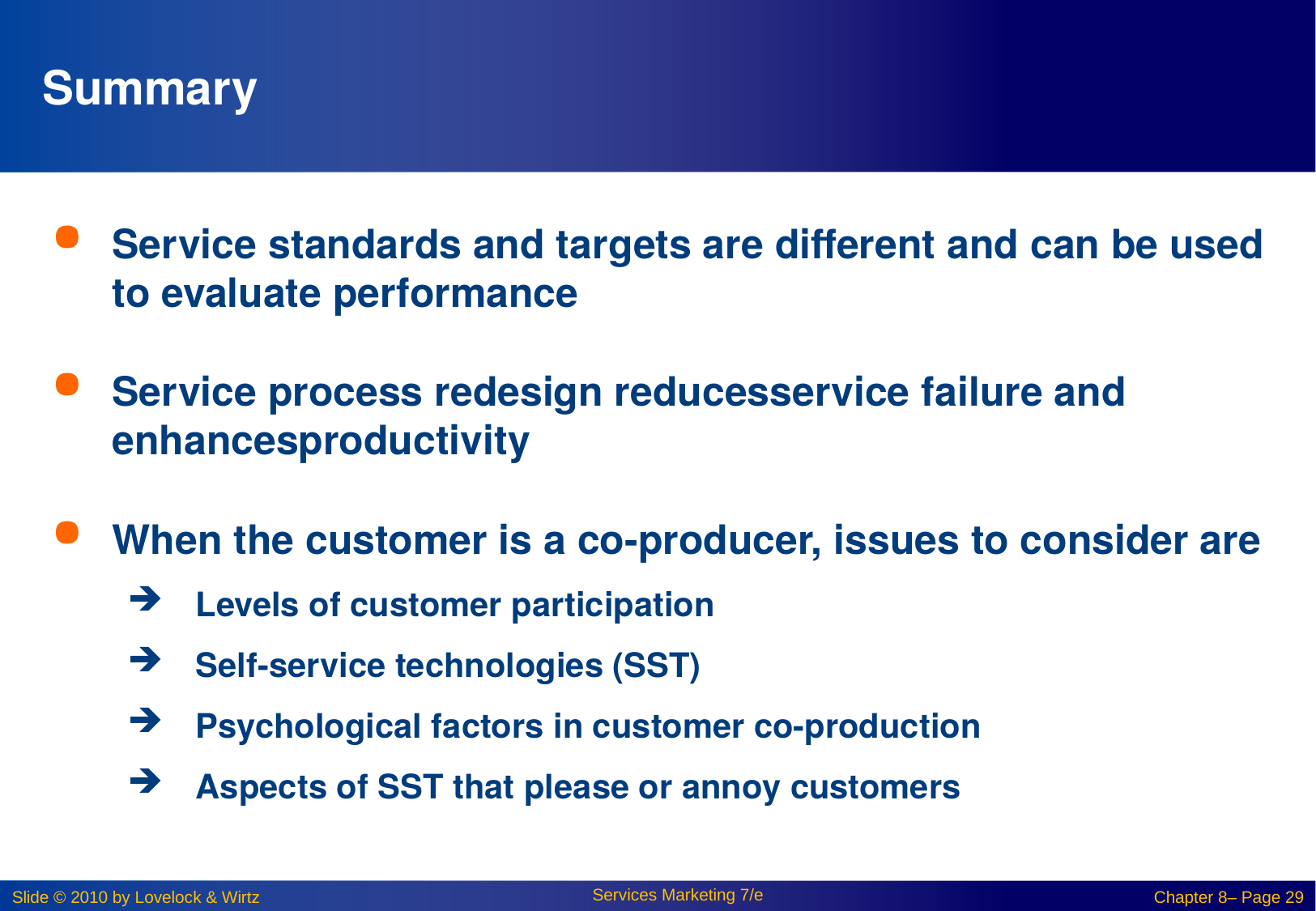

# Summary
Service standards and targets are different and can be used to evaluate performance
Service process redesign reducesservice failure and enhancesproductivity
When the customer is a co-producer, issues to consider are
Levels of customer participation
Self-service technologies (SST)
Psychological factors in customer co-production
Aspects of SST that please or annoy customers